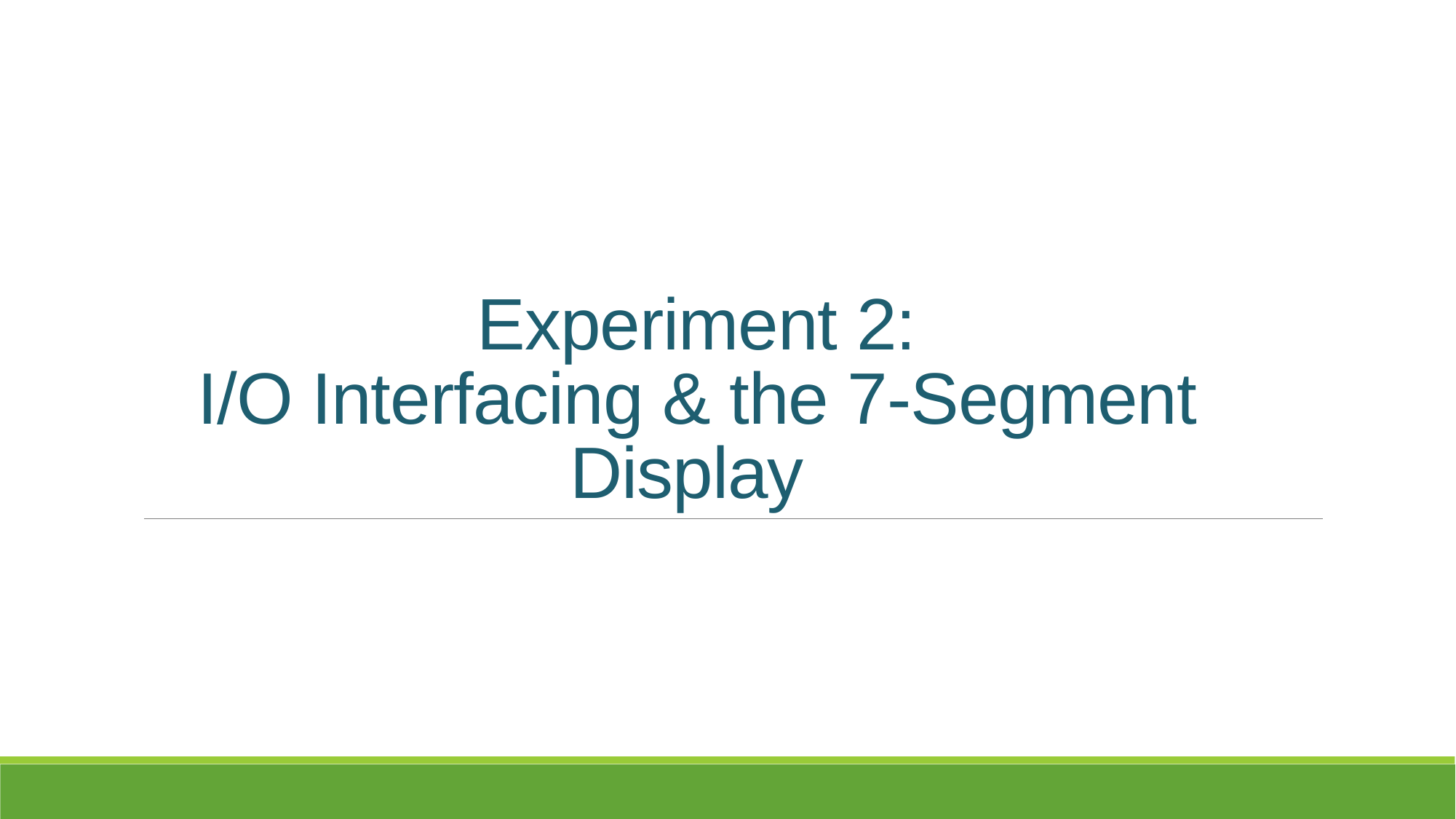

# Experiment 2: I/O Interfacing & the 7-Segment Display